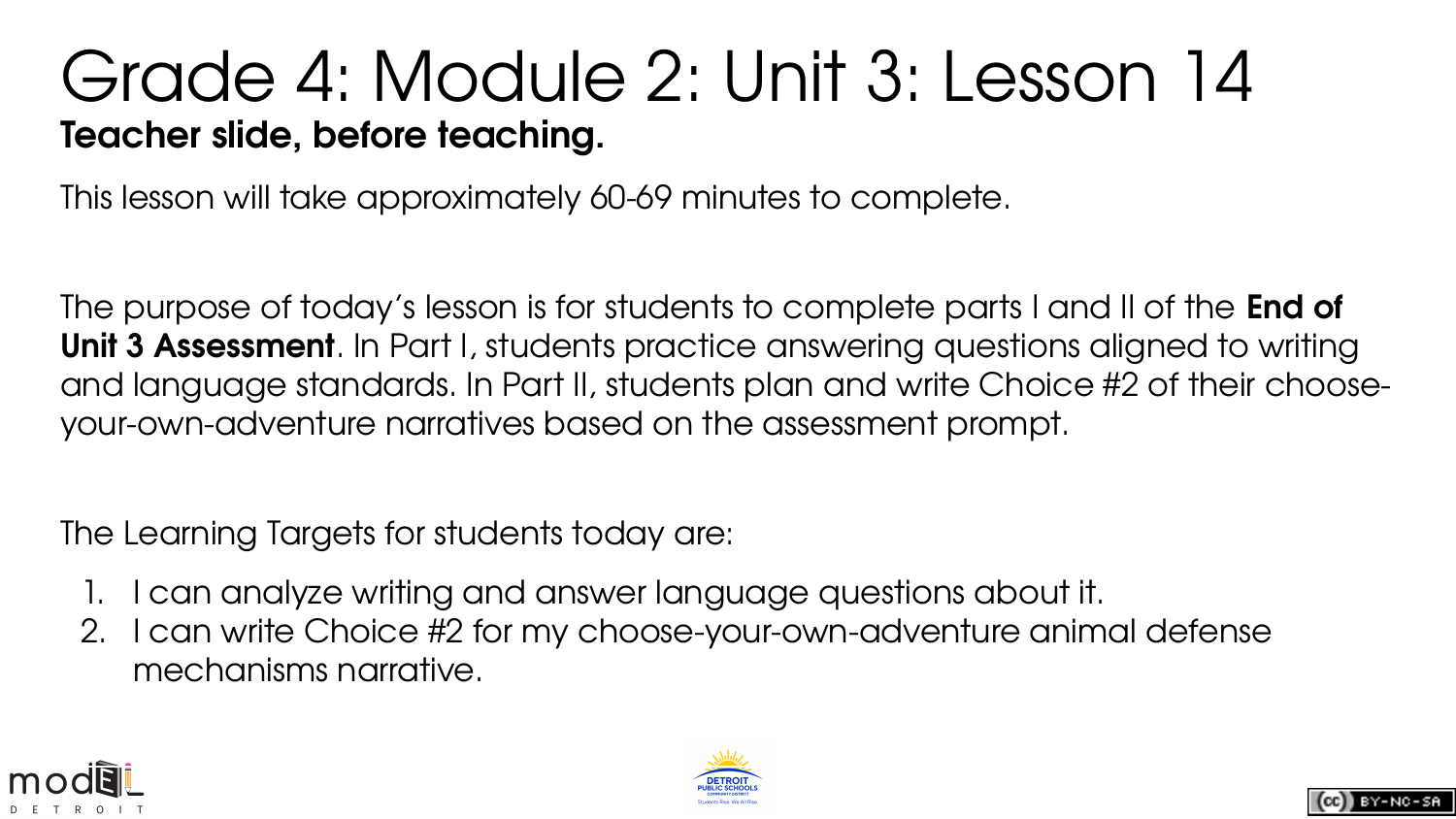

# Grade 4: Module 2: Unit 3: Lesson 14
Teacher slide, before teaching.
This lesson will take approximately 60-69 minutes to complete.

The purpose of today’s lesson is for students to complete parts I and II of the End of Unit 3 Assessment. In Part I, students practice answering questions aligned to writing and language standards. In Part II, students plan and write Choice #2 of their choose-your-own-adventure narratives based on the assessment prompt.

The Learning Targets for students today are:
I can analyze writing and answer language questions about it.
I can write Choice #2 for my choose-your-own-adventure animal defense mechanisms narrative.